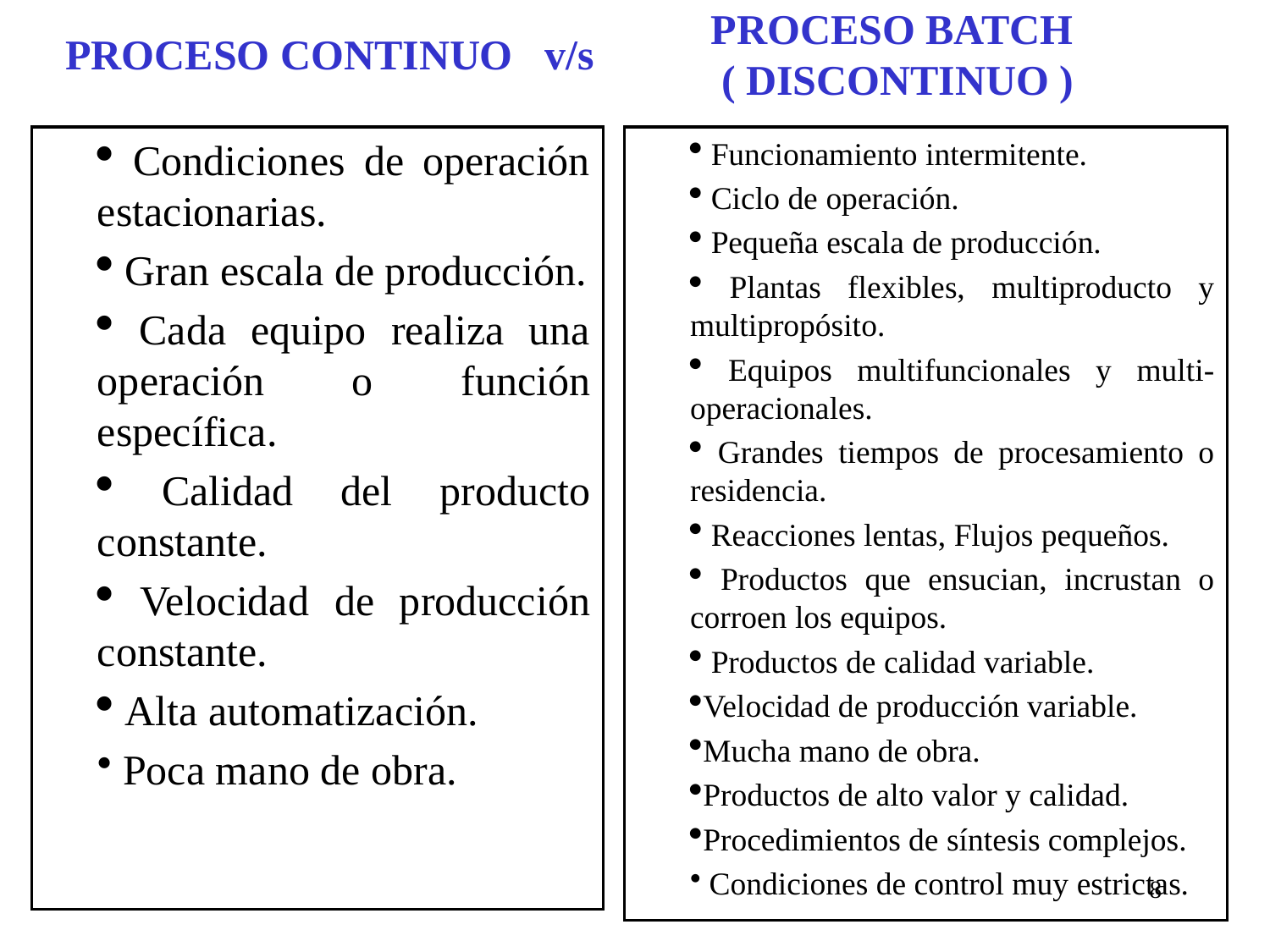

# PROCESO CONTINUO   v/s
PROCESO BATCH
 ( DISCONTINUO )
 Condiciones de operación estacionarias.
 Gran escala de producción.
 Cada equipo realiza una operación o función específica.
 Calidad del producto constante.
 Velocidad de producción constante.
 Alta automatización.
 Poca mano de obra.
 Funcionamiento intermitente.
 Ciclo de operación.
 Pequeña escala de producción.
 Plantas flexibles, multiproducto y multipropósito.
 Equipos multifuncionales y multi-operacionales.
 Grandes tiempos de procesamiento o residencia.
 Reacciones lentas, Flujos pequeños.
 Productos que ensucian, incrustan o corroen los equipos.
 Productos de calidad variable.
Velocidad de producción variable.
Mucha mano de obra.
Productos de alto valor y calidad.
Procedimientos de síntesis complejos.
 Condiciones de control muy estrictas.
8